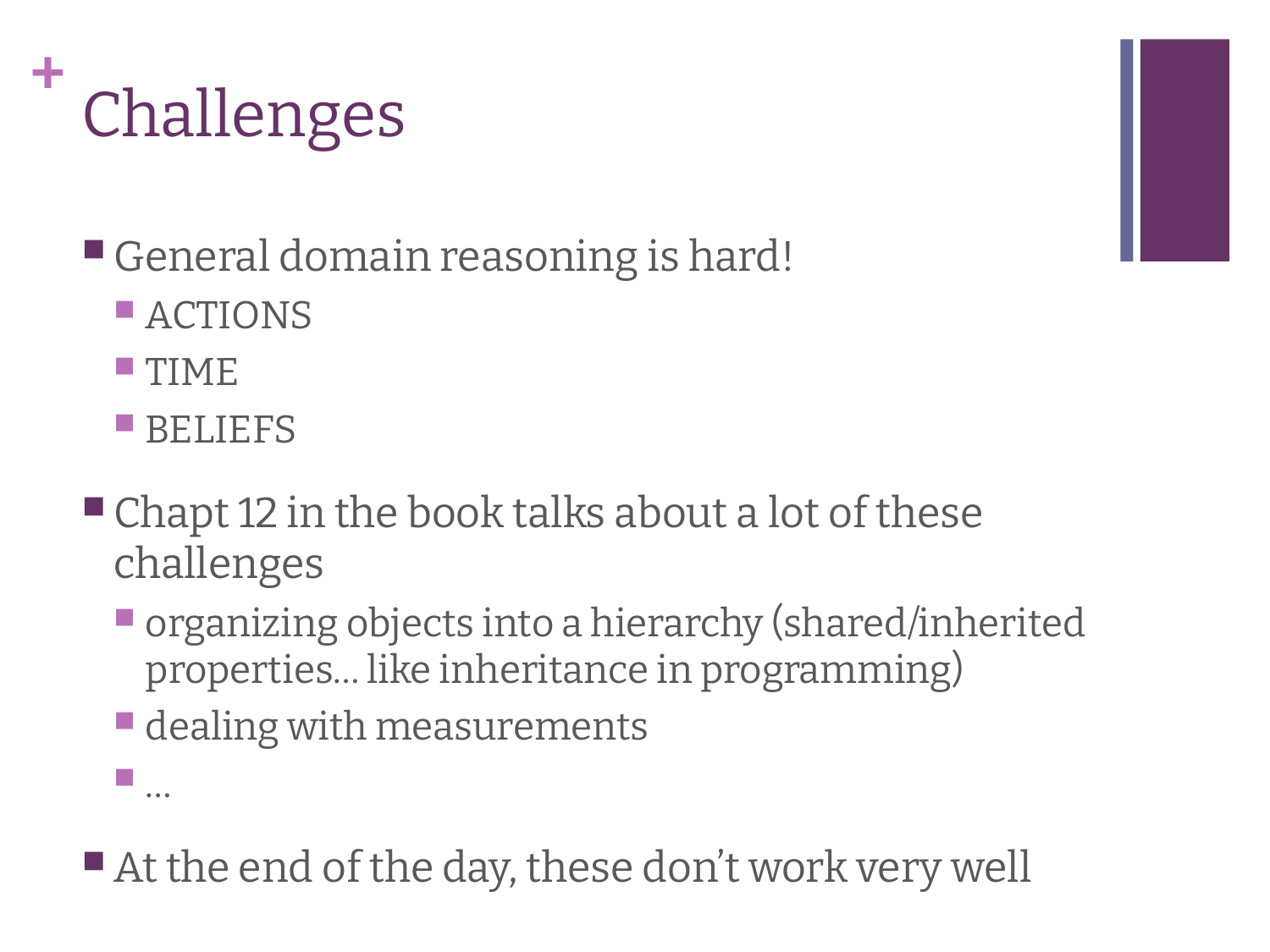

# Challenges
General domain reasoning is hard!
ACTIONS
TIME
BELIEFS
Chapt 12 in the book talks about a lot of these challenges
organizing objects into a hierarchy (shared/inherited properties… like inheritance in programming)
dealing with measurements
…
At the end of the day, these don’t work very well